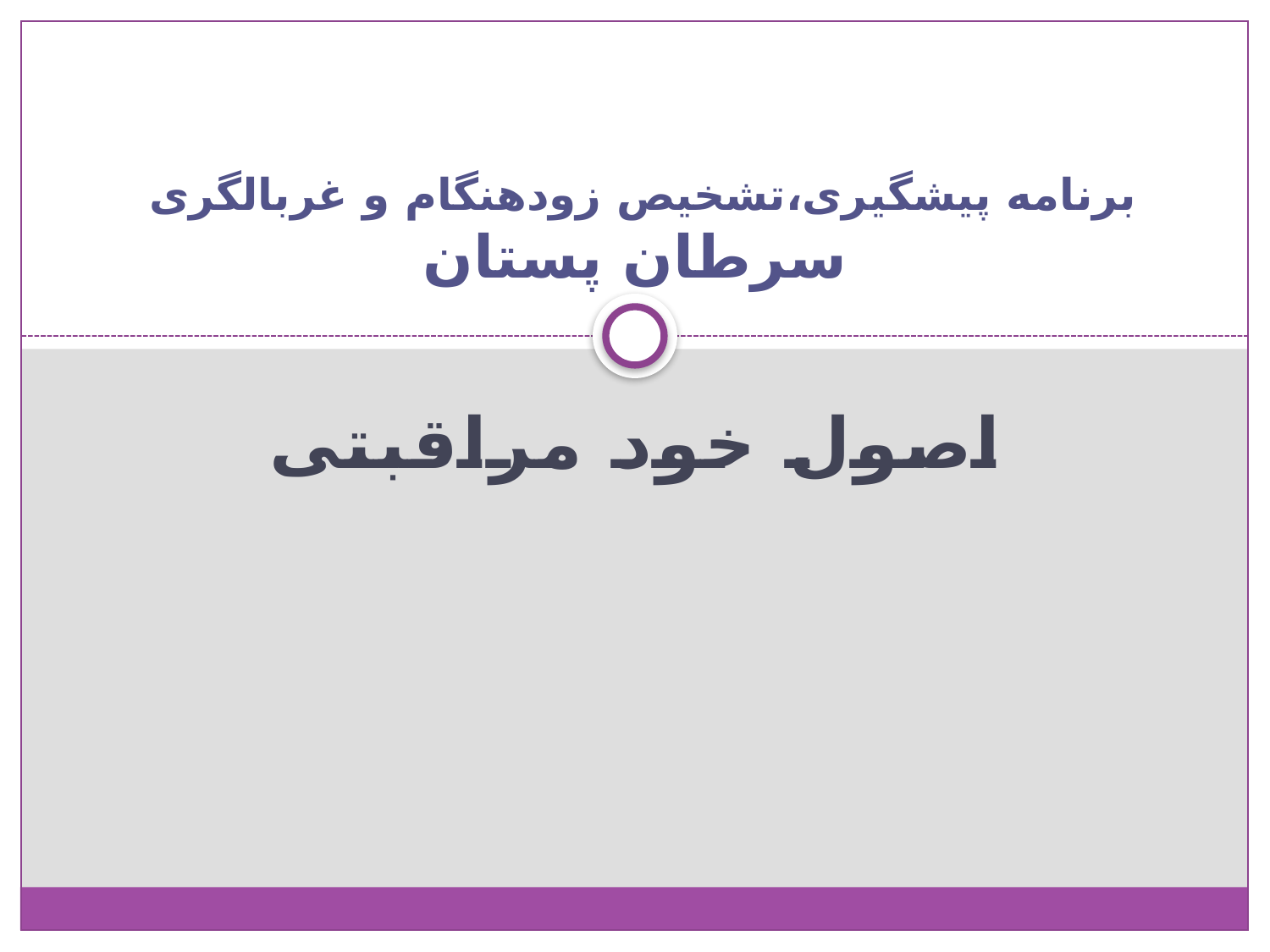

# برنامه پیشگیری،تشخیص زودهنگام و غربالگری سرطان پستان
اصول خود مراقبتی